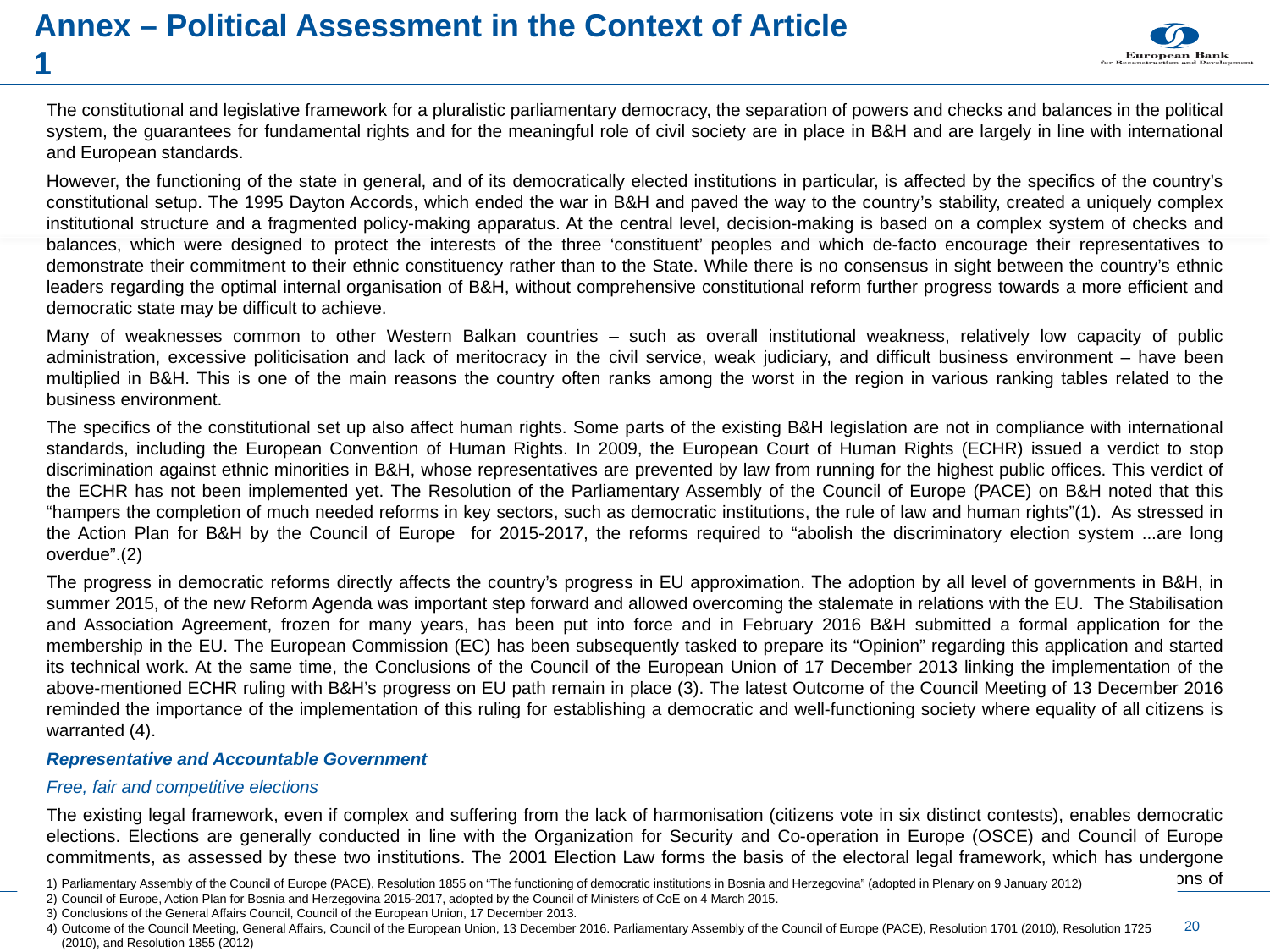

# Annex – Political Assessment in the Context of Article 1
The constitutional and legislative framework for a pluralistic parliamentary democracy, the separation of powers and checks and balances in the political system, the guarantees for fundamental rights and for the meaningful role of civil society are in place in B&H and are largely in line with international and European standards.
However, the functioning of the state in general, and of its democratically elected institutions in particular, is affected by the specifics of the country’s constitutional setup. The 1995 Dayton Accords, which ended the war in B&H and paved the way to the country’s stability, created a uniquely complex institutional structure and a fragmented policy-making apparatus. At the central level, decision-making is based on a complex system of checks and balances, which were designed to protect the interests of the three ‘constituent’ peoples and which de-facto encourage their representatives to demonstrate their commitment to their ethnic constituency rather than to the State. While there is no consensus in sight between the country’s ethnic leaders regarding the optimal internal organisation of B&H, without comprehensive constitutional reform further progress towards a more efficient and democratic state may be difficult to achieve.
Many of weaknesses common to other Western Balkan countries – such as overall institutional weakness, relatively low capacity of public administration, excessive politicisation and lack of meritocracy in the civil service, weak judiciary, and difficult business environment – have been multiplied in B&H. This is one of the main reasons the country often ranks among the worst in the region in various ranking tables related to the business environment.
The specifics of the constitutional set up also affect human rights. Some parts of the existing B&H legislation are not in compliance with international standards, including the European Convention of Human Rights. In 2009, the European Court of Human Rights (ECHR) issued a verdict to stop discrimination against ethnic minorities in B&H, whose representatives are prevented by law from running for the highest public offices. This verdict of the ECHR has not been implemented yet. The Resolution of the Parliamentary Assembly of the Council of Europe (PACE) on B&H noted that this “hampers the completion of much needed reforms in key sectors, such as democratic institutions, the rule of law and human rights”(1).  As stressed in the Action Plan for B&H by the Council of Europe  for 2015-2017, the reforms required to “abolish the discriminatory election system ...are long overdue”.(2)
The progress in democratic reforms directly affects the country’s progress in EU approximation. The adoption by all level of governments in B&H, in summer 2015, of the new Reform Agenda was important step forward and allowed overcoming the stalemate in relations with the EU.  The Stabilisation and Association Agreement, frozen for many years, has been put into force and in February 2016 B&H submitted a formal application for the membership in the EU. The European Commission (EC) has been subsequently tasked to prepare its “Opinion” regarding this application and started its technical work. At the same time, the Conclusions of the Council of the European Union of 17 December 2013 linking the implementation of the above-mentioned ECHR ruling with B&H’s progress on EU path remain in place (3). The latest Outcome of the Council Meeting of 13 December 2016 reminded the importance of the implementation of this ruling for establishing a democratic and well-functioning society where equality of all citizens is warranted (4).
Representative and Accountable Government
Free, fair and competitive elections
The existing legal framework, even if complex and suffering from the lack of harmonisation (citizens vote in six distinct contests), enables democratic elections. Elections are generally conducted in line with the Organization for Security and Co-operation in Europe (OSCE) and Council of Europe commitments, as assessed by these two institutions. The 2001 Election Law forms the basis of the electoral legal framework, which has undergone substantive and positive changes over the years. Recent changes (the latest adopted in 2016) were undertaken to implement the recommendations of OSCE regarding increasing gender quota, campaign financing and strengthening punishments for the violation of the election process.
Parliamentary Assembly of the Council of Europe (PACE), Resolution 1855 on “The functioning of democratic institutions in Bosnia and Herzegovina” (adopted in Plenary on 9 January 2012)
Council of Europe, Action Plan for Bosnia and Herzegovina 2015-2017, adopted by the Council of Ministers of CoE on 4 March 2015.
Conclusions of the General Affairs Council, Council of the European Union, 17 December 2013.
Outcome of the Council Meeting, General Affairs, Council of the European Union, 13 December 2016. Parliamentary Assembly of the Council of Europe (PACE), Resolution 1701 (2010), Resolution 1725 (2010), and Resolution 1855 (2012)
20